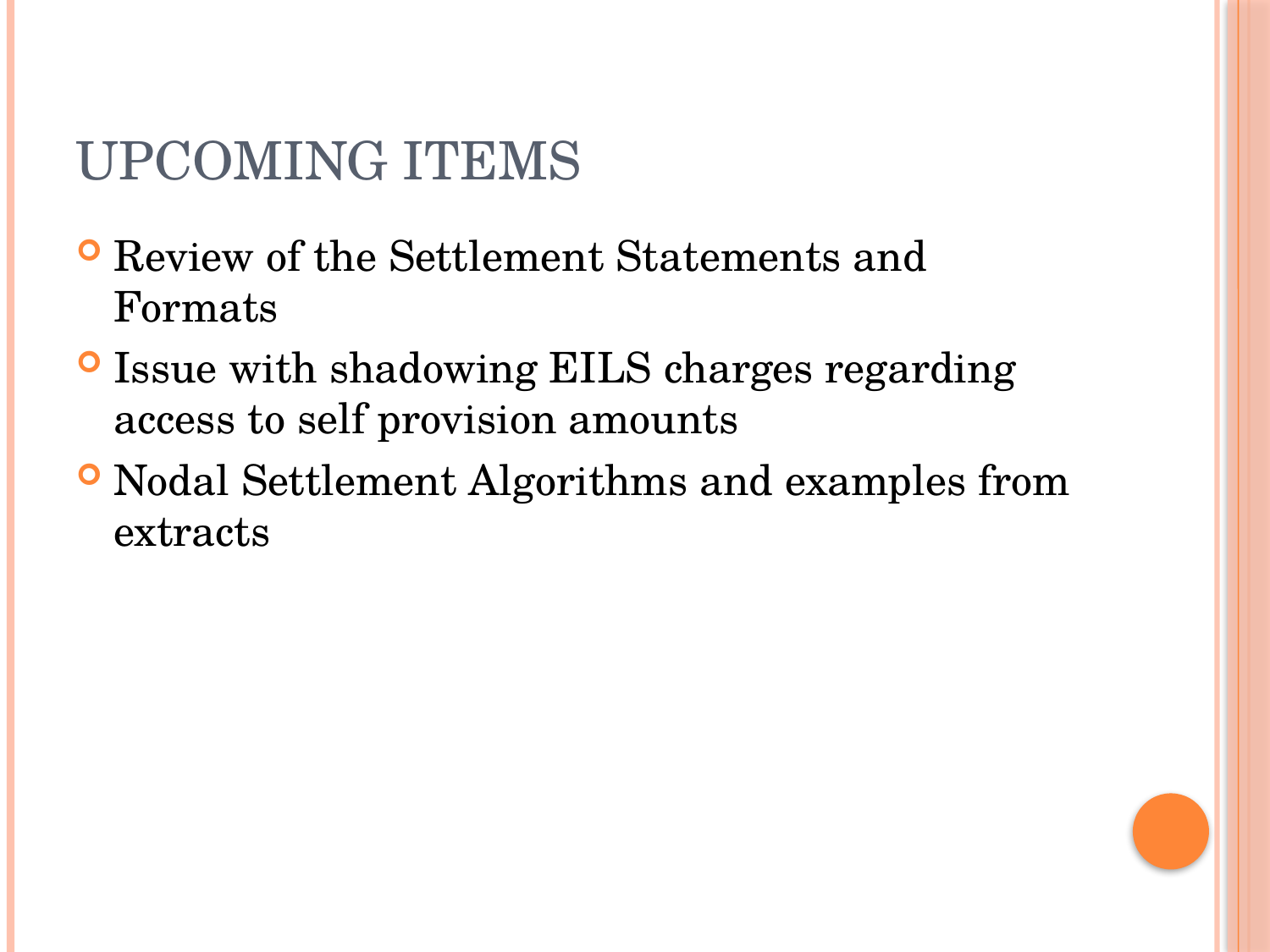

# Upcoming Items
Review of the Settlement Statements and Formats
Issue with shadowing EILS charges regarding access to self provision amounts
Nodal Settlement Algorithms and examples from extracts